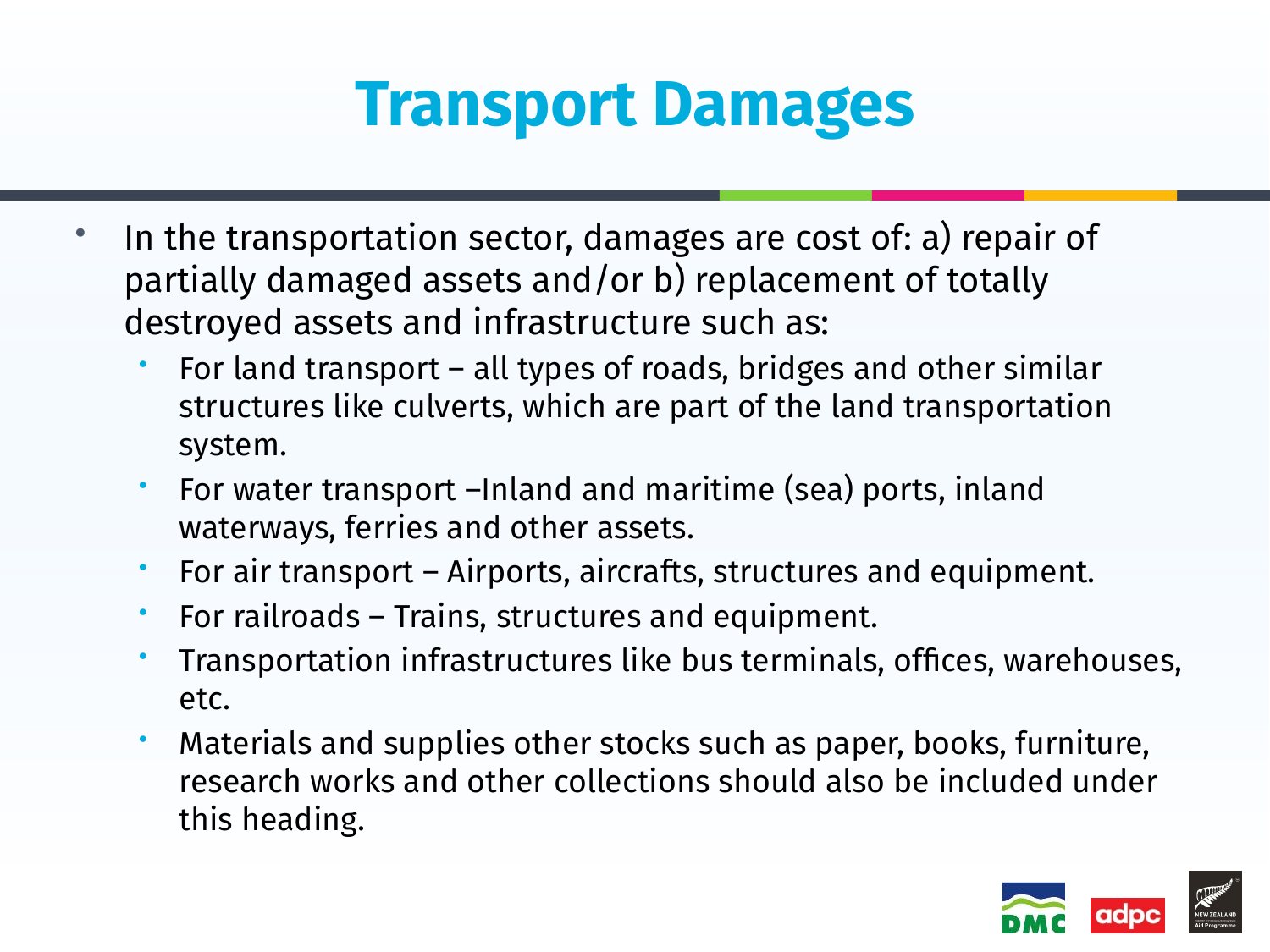

# Transport Damages
In the transportation sector, damages are cost of: a) repair of partially damaged assets and/or b) replacement of totally destroyed assets and infrastructure such as:
For land transport – all types of roads, bridges and other similar structures like culverts, which are part of the land transportation system.
For water transport –Inland and maritime (sea) ports, inland waterways, ferries and other assets.
For air transport – Airports, aircrafts, structures and equipment.
For railroads – Trains, structures and equipment.
Transportation infrastructures like bus terminals, offices, warehouses, etc.
Materials and supplies other stocks such as paper, books, furniture, research works and other collections should also be included under this heading.